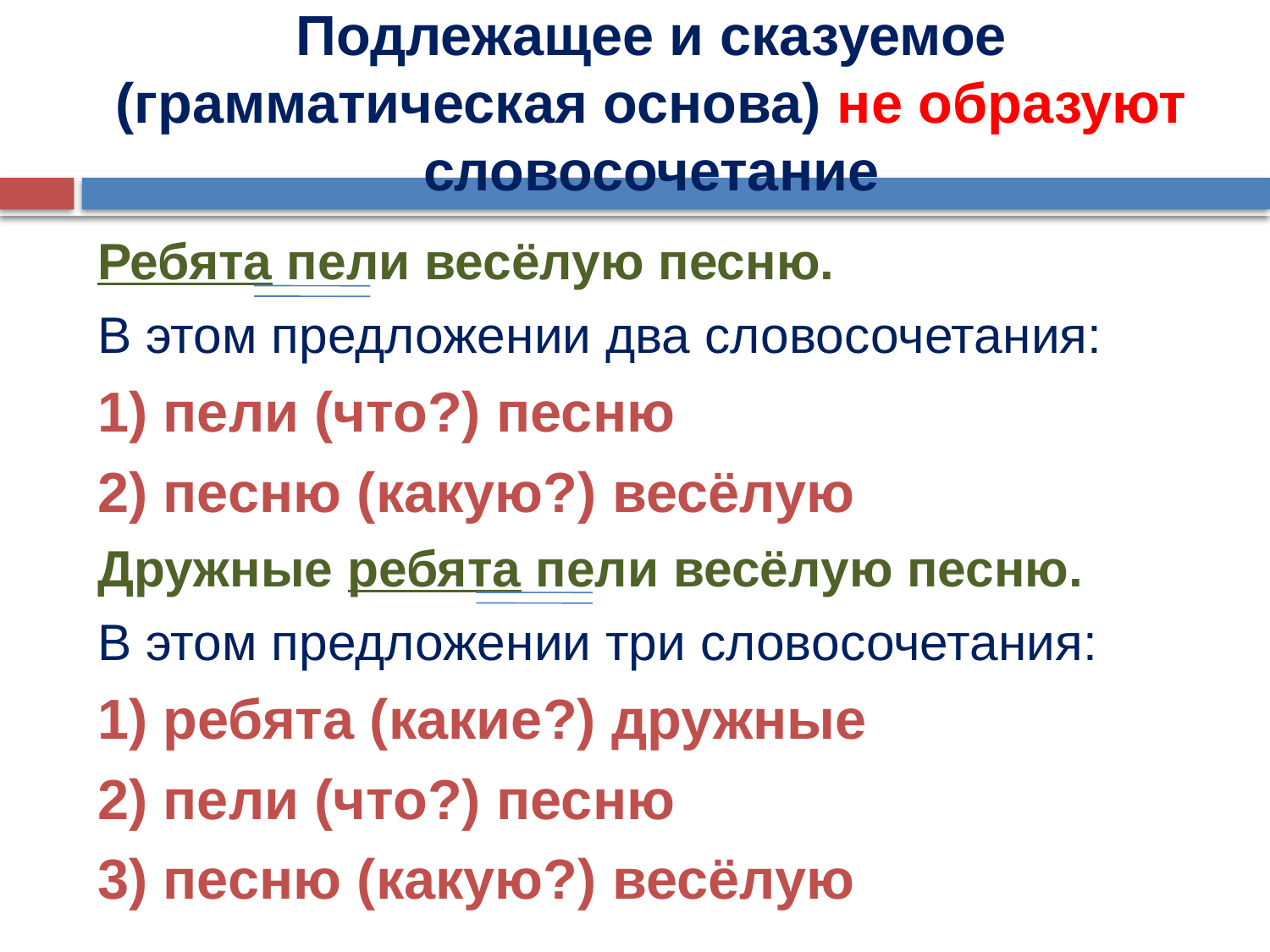

# Подлежащее и сказуемое (грамматическая основа) не образуют словосочетание
Ребята пели весёлую песню.
В этом предложении два словосочетания:
1) пели (что?) песню
2) песню (какую?) весёлую
Дружные ребята пели весёлую песню.
В этом предложении три словосочетания:
1) ребята (какие?) дружные
2) пели (что?) песню
3) песню (какую?) весёлую